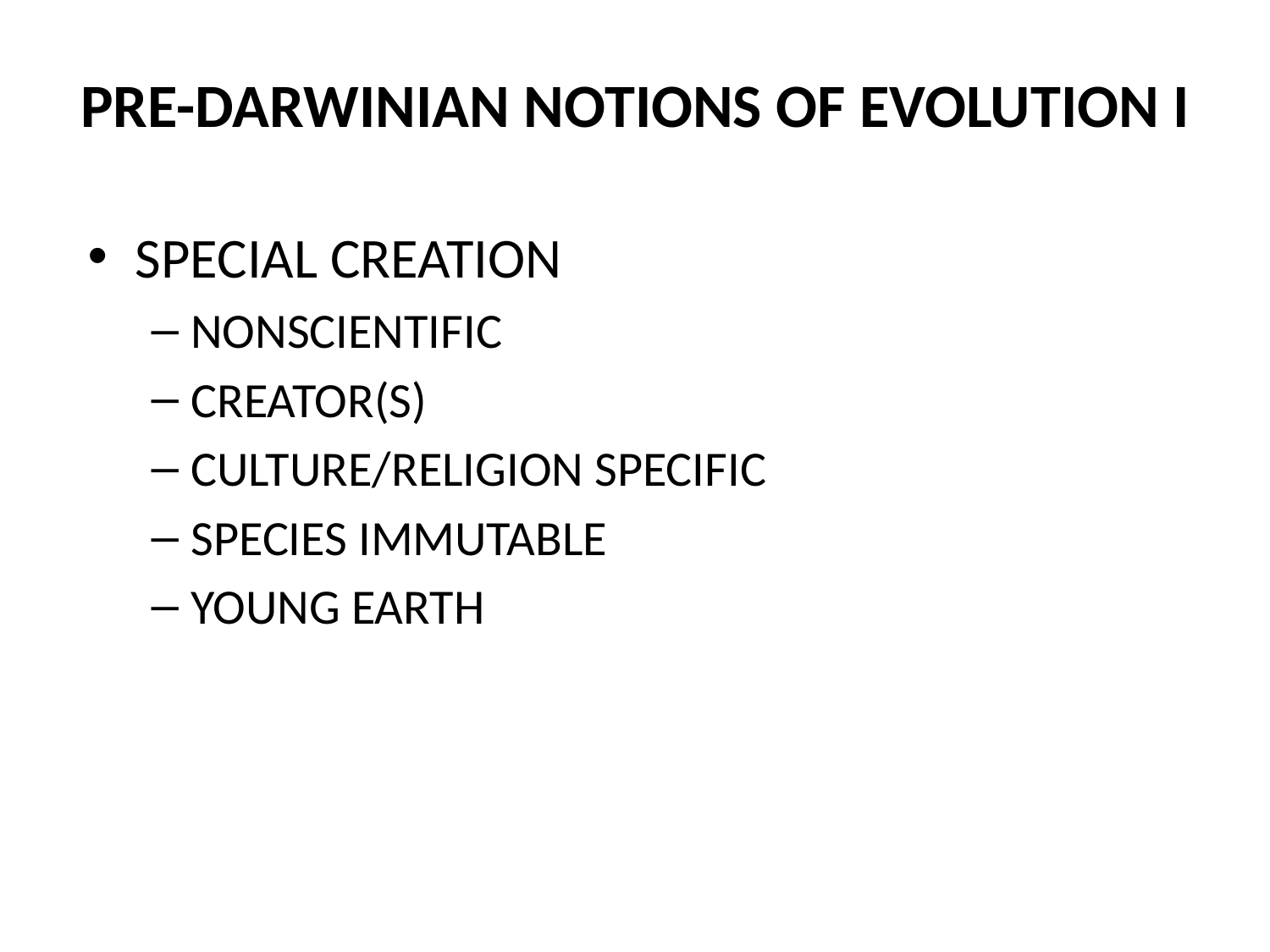

# PRE-DARWINIAN NOTIONS OF EVOLUTION I
SPECIAL CREATION
NONSCIENTIFIC
CREATOR(S)
CULTURE/RELIGION SPECIFIC
SPECIES IMMUTABLE
YOUNG EARTH